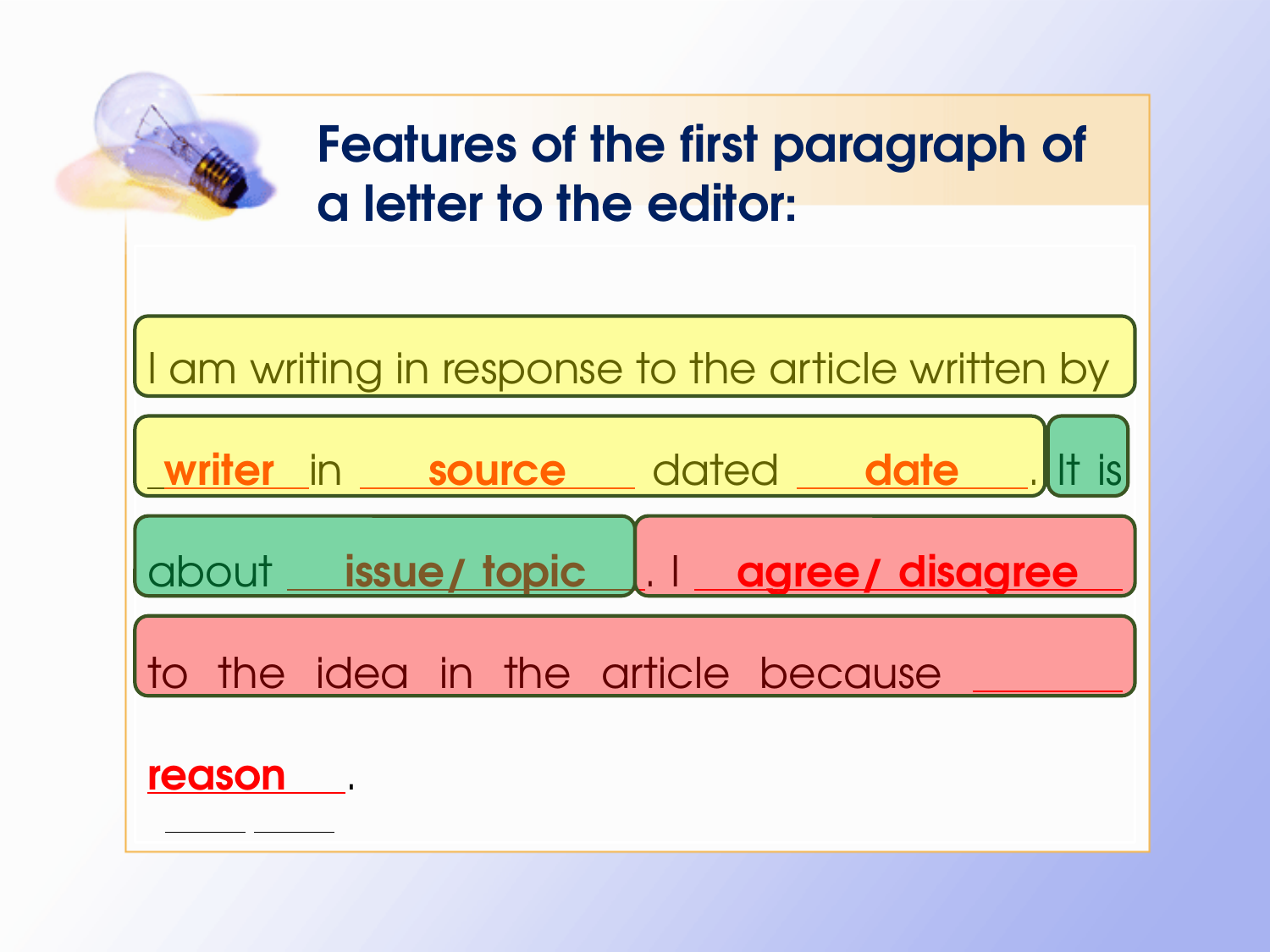

Features of the first paragraph of a letter to the editor:

I am writing in response to the article written by   writer  in     source     dated     date    . It is about     issue/ topic    . I    agree/ disagree    to the idea in the article because       reason     .